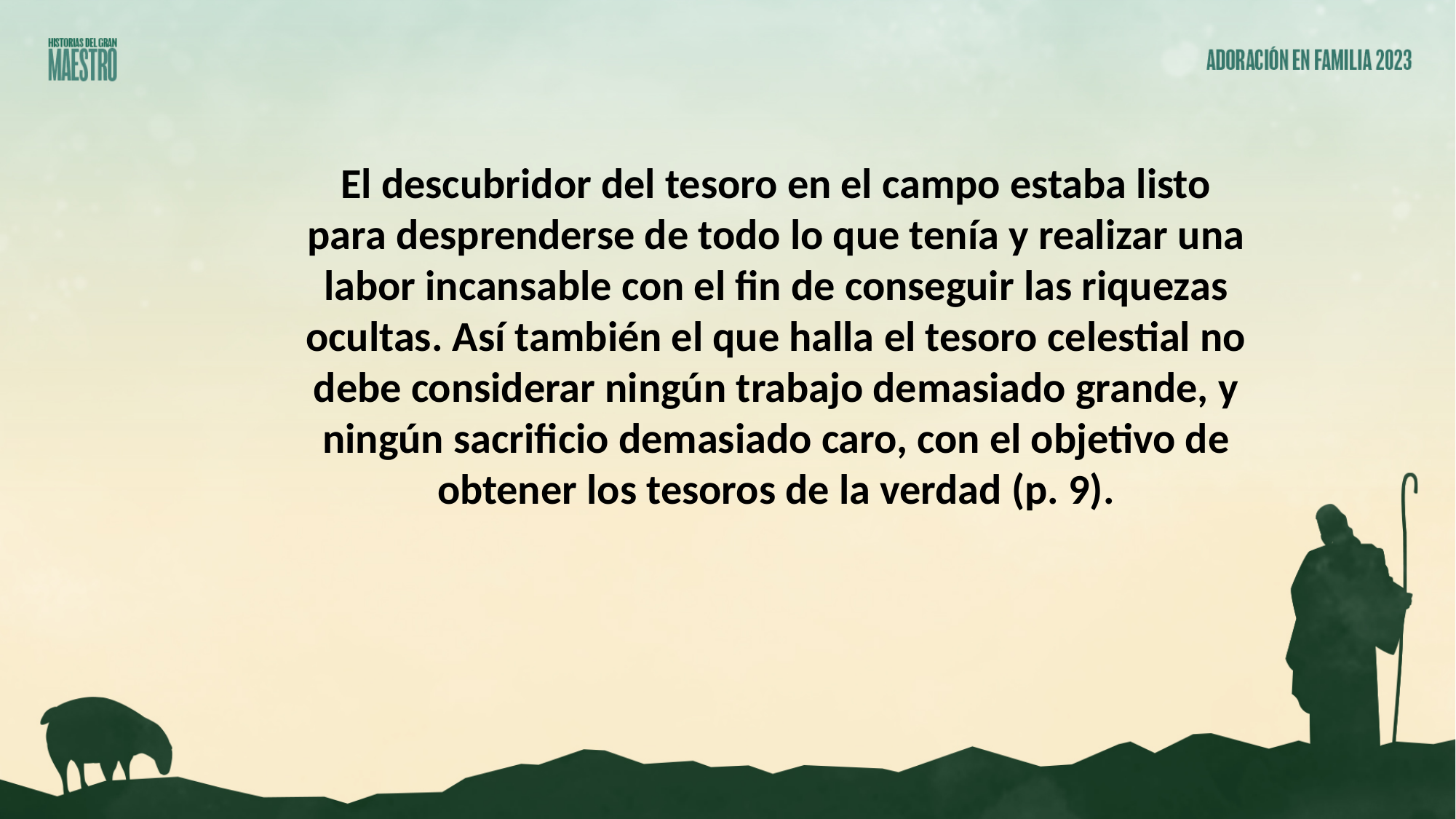

El descubridor del tesoro en el campo estaba listo
para desprenderse de todo lo que tenía y realizar una labor incansable con el fin de conseguir las riquezas ocultas. Así también el que halla el tesoro celestial no debe considerar ningún trabajo demasiado grande, y ningún sacrificio demasiado caro, con el objetivo de obtener los tesoros de la verdad (p. 9).